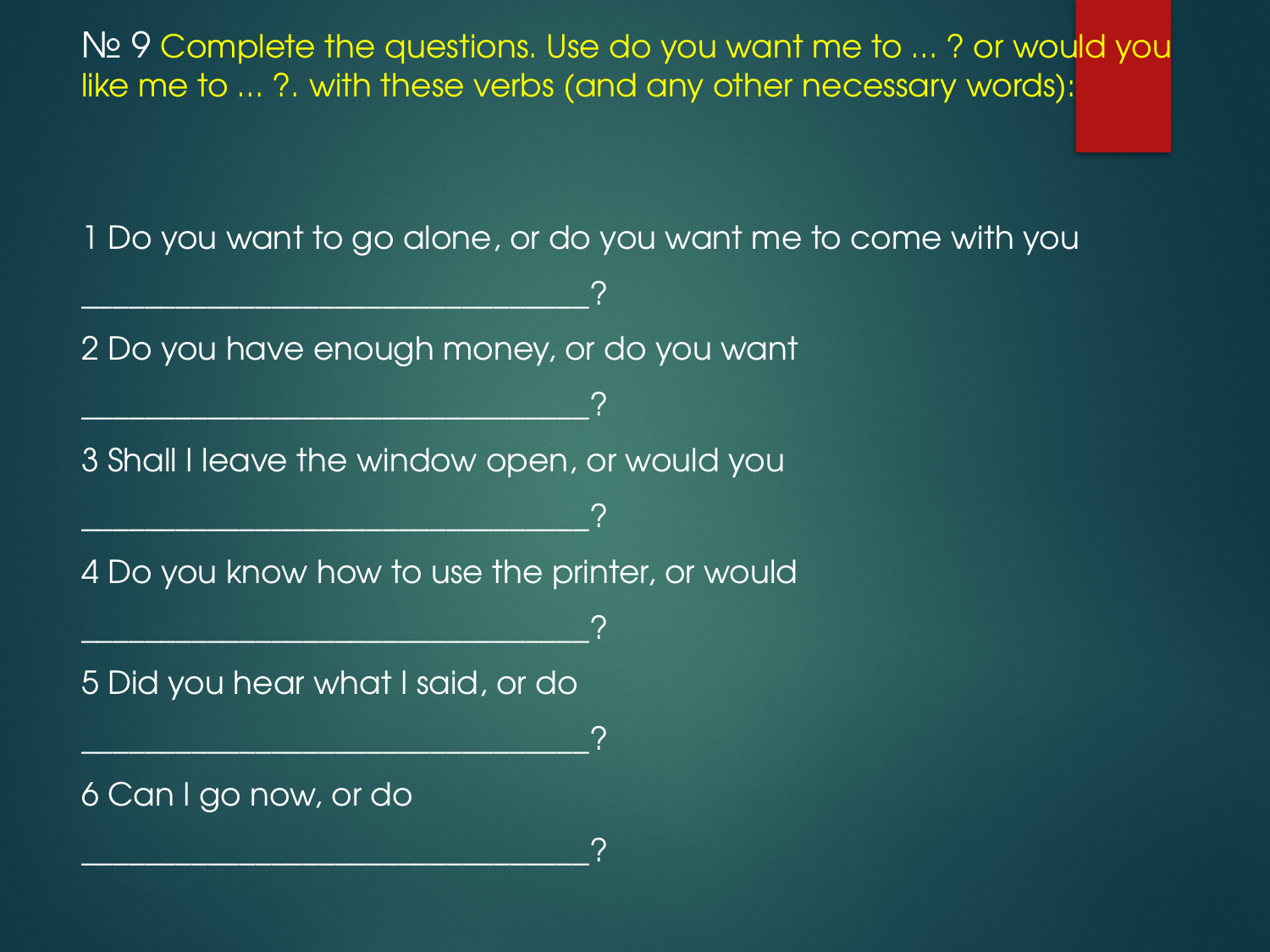

№ 9 Complete the questions. Use do you want me to … ? or would you like me to … ?. with these verbs (and any other necessary words):
1 Do you want to go alone, or do you want me to come with you
________________________________?
2 Do you have enough money, or do you want
________________________________?
3 Shall I leave the window open, or would you
________________________________?
4 Do you know how to use the printer, or would
________________________________?
5 Did you hear what I said, or do
________________________________?
6 Can I go now, or do
________________________________?